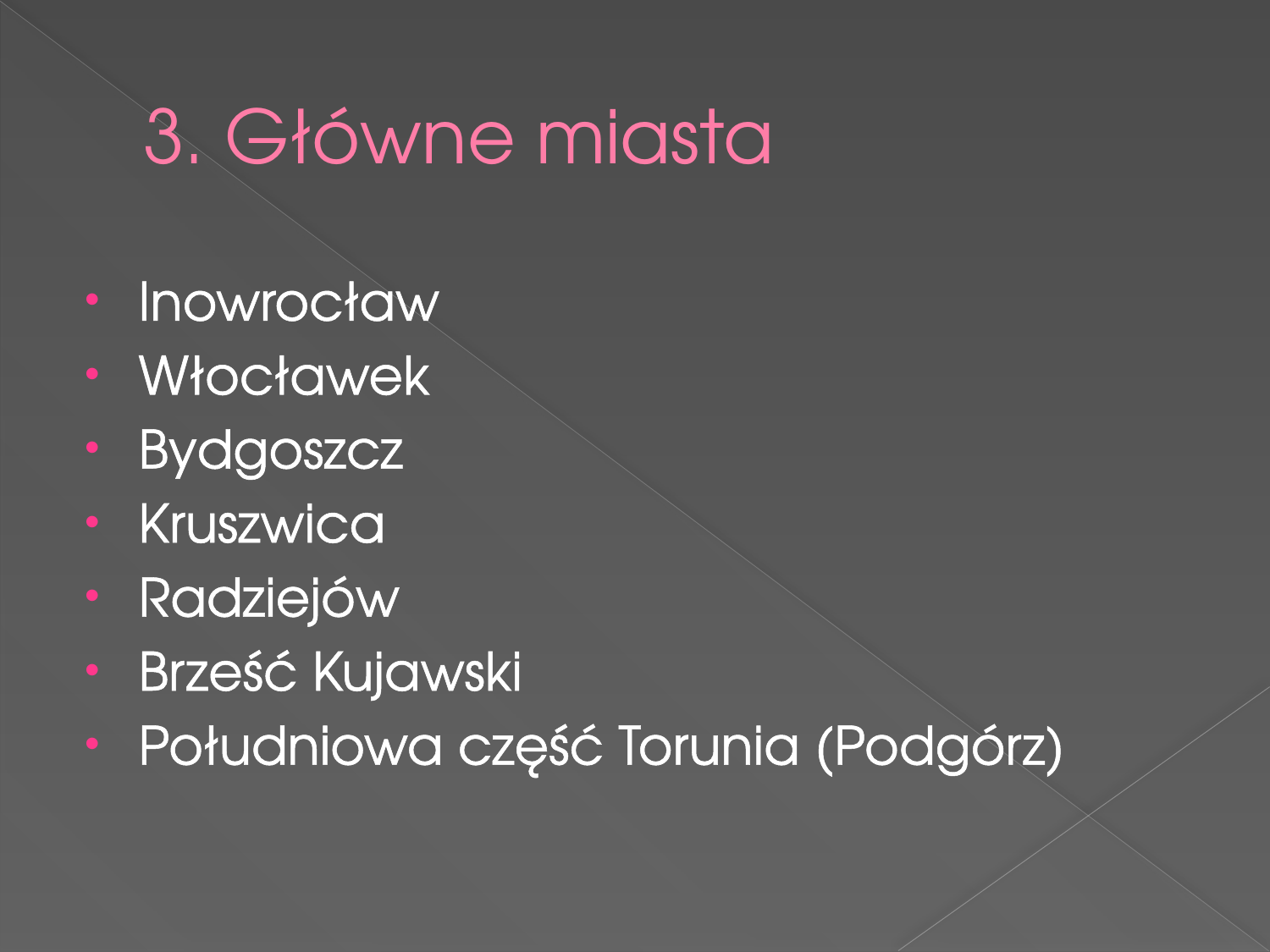

# 3. Główne miasta
Inowrocław
Włocławek
Bydgoszcz
Kruszwica
Radziejów
Brześć Kujawski
Południowa część Torunia (Podgórz)